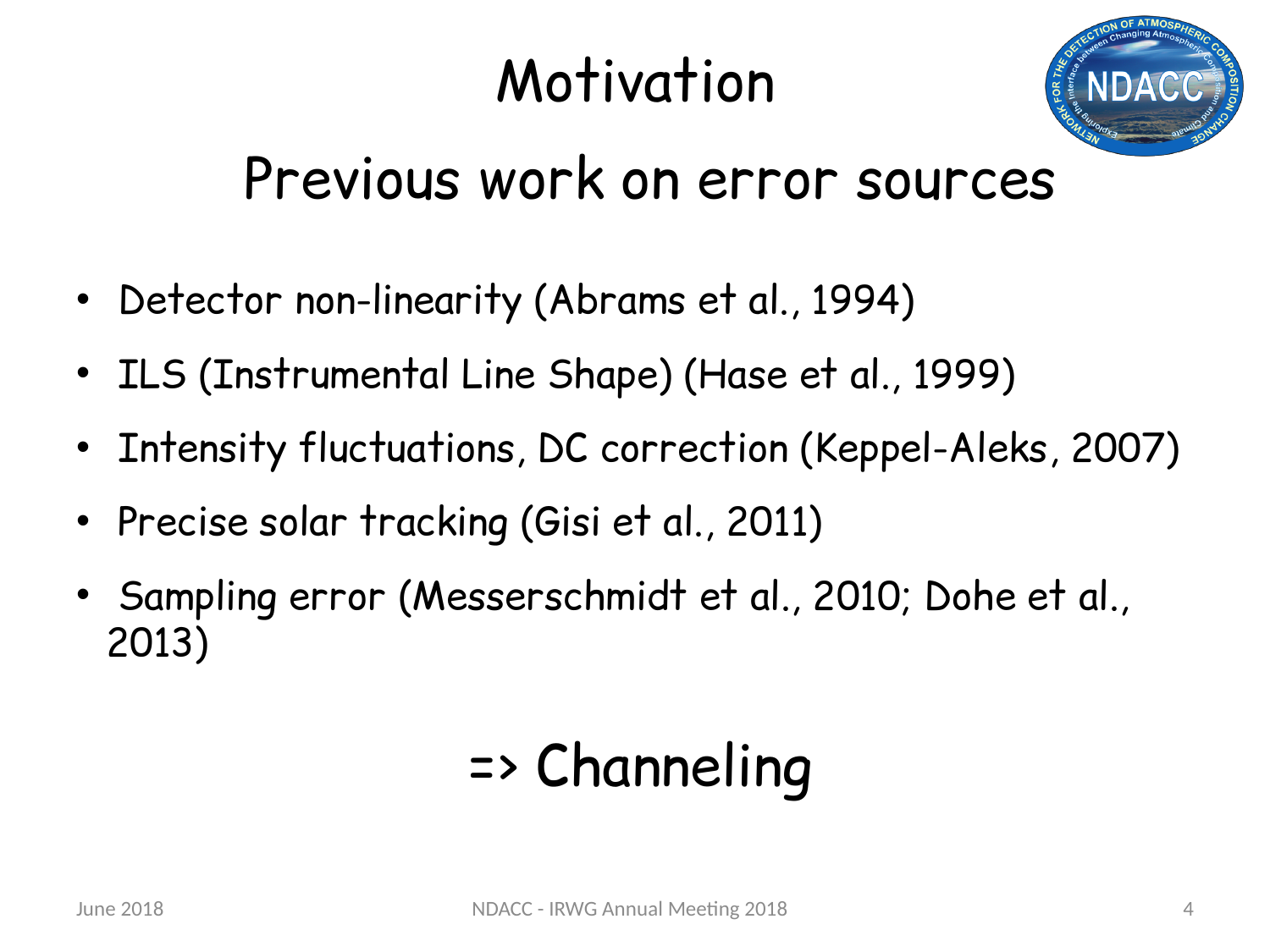

Motivation
Previous work on error sources

 Detector non-linearity (Abrams et al., 1994)

 ILS (Instrumental Line Shape) (Hase et al., 1999)

 Intensity fluctuations, DC correction (Keppel-Aleks, 2007)

 Precise solar tracking (Gisi et al., 2011)

 Sampling error (Messerschmidt et al., 2010; Dohe et al., 2013)

			 => Channeling

June 2018
NDACC - IRWG Annual Meeting 2018
4